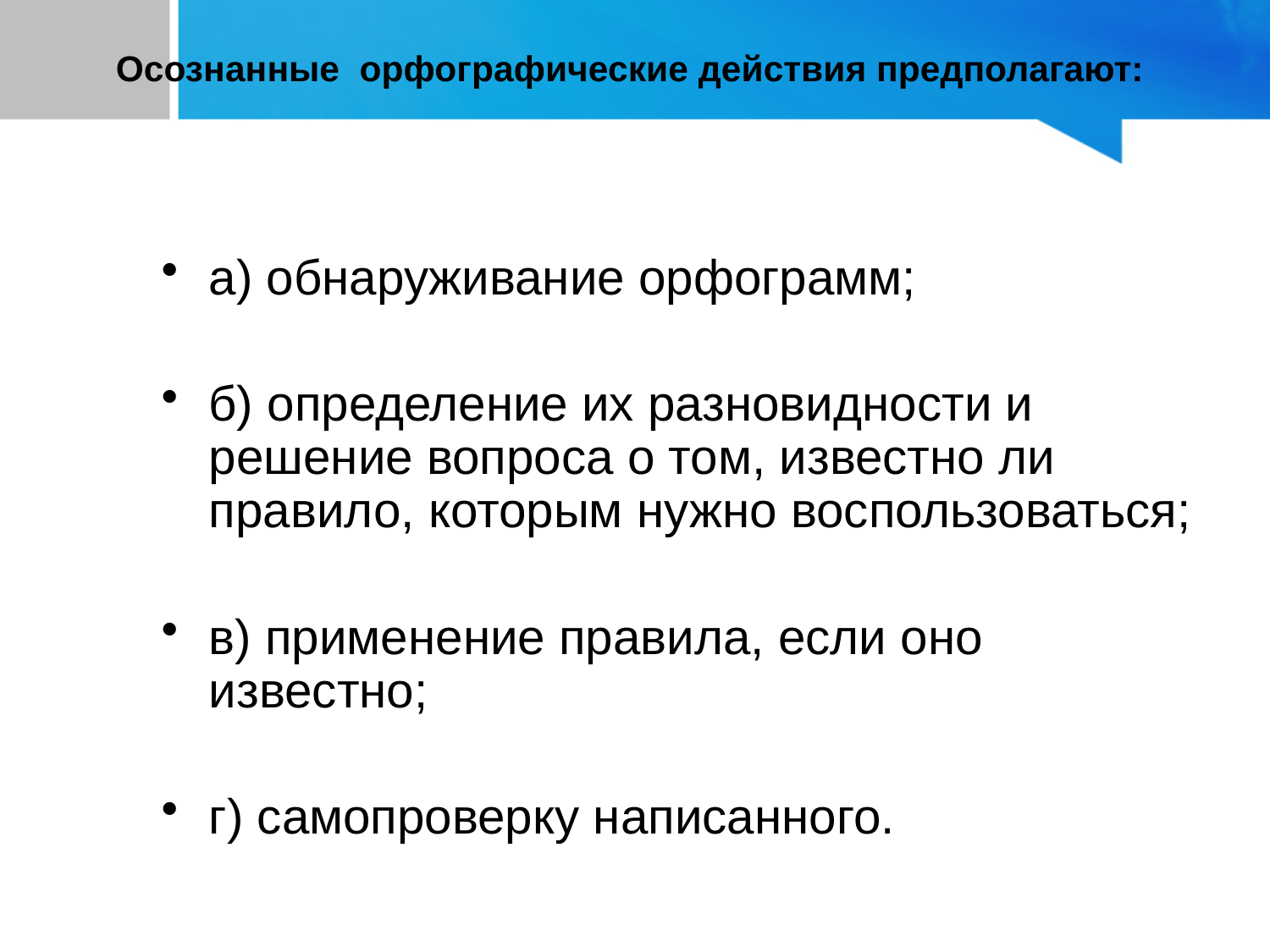

# Осознанные  орфографические действия предполагают:
а) обнаруживание орфограмм;

б) определение их разновидности и решение вопроса о том, известно ли правило, которым нужно воспользоваться;

в) применение правила, если оно известно;

г) самопроверку написанного.